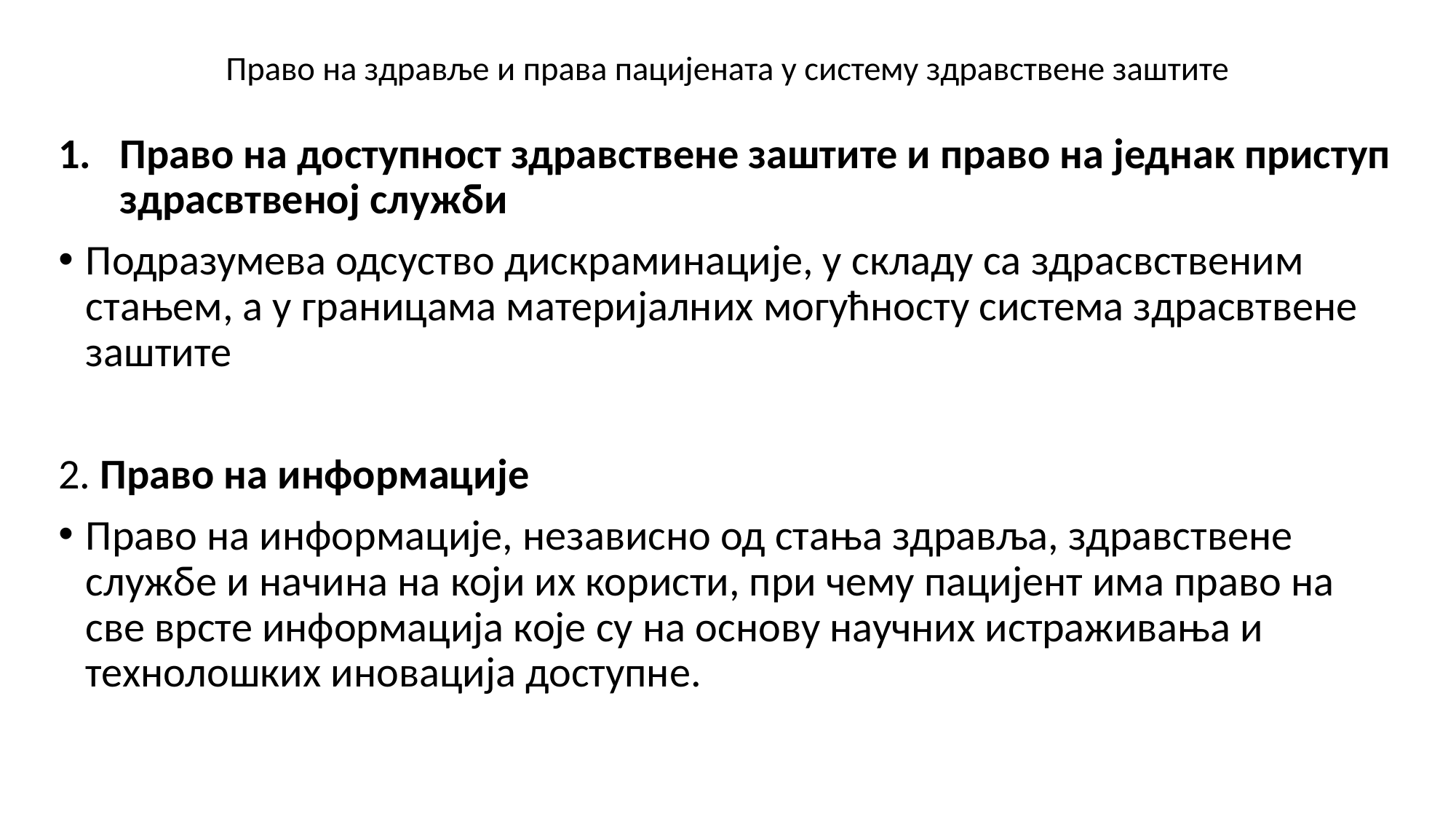

# Право на здравље и права пацијената у систему здравствене заштите
Право на доступност здравствене заштите и право на једнак приступ здрасвтвеној служби
Подразумева одсуство дискраминације, у складу са здрасвственим стањем, а у границама материјалних могућносту система здрасвтвене заштите

2. Право на информације
Право на информације, независно од стања здравља, здравствене службе и начина на који их користи, при чему пацијент има право на све врсте информација које су на основу научних истраживања и технолошких иновација доступне.